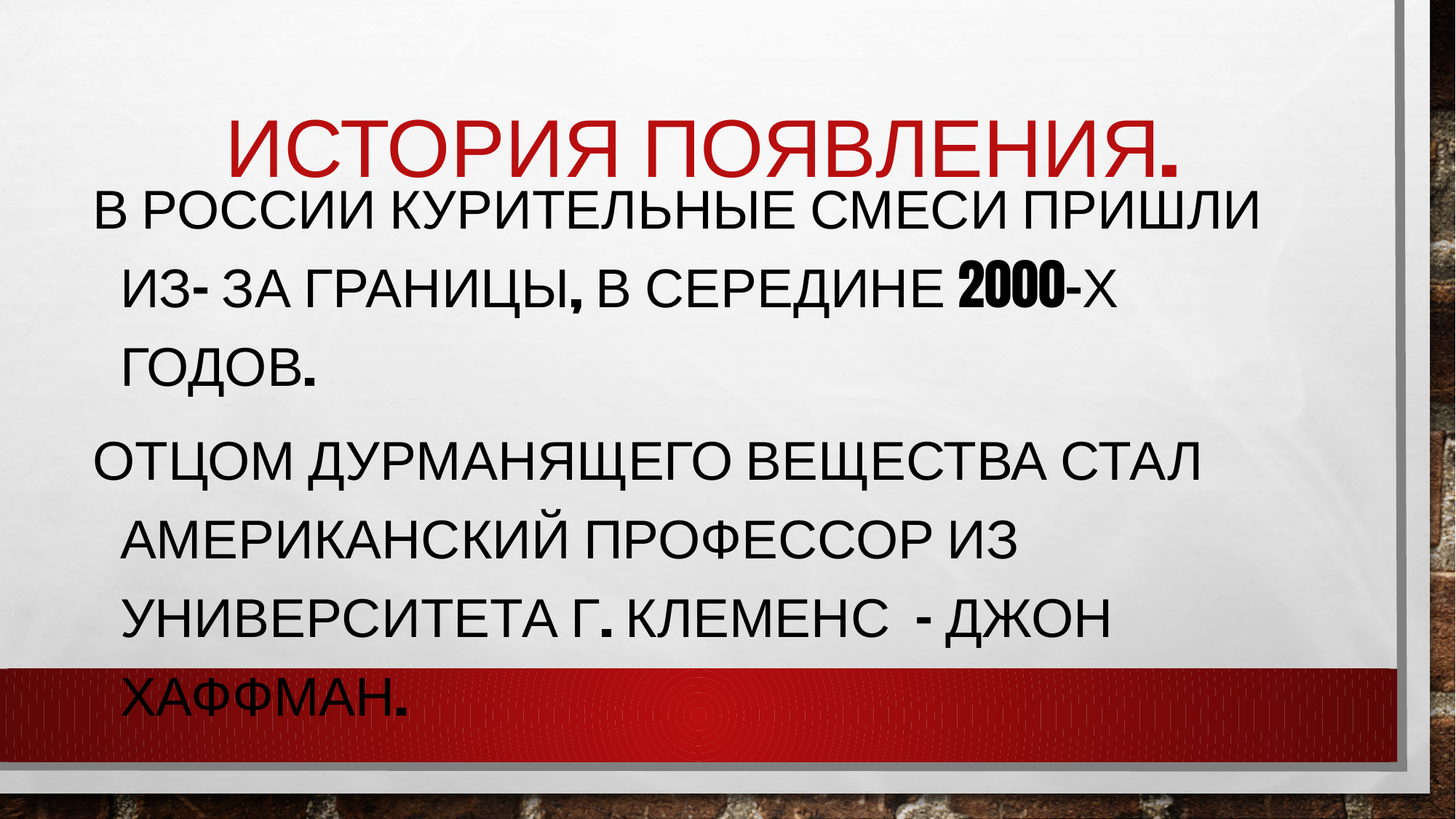

# История появления.
В России курительные смеси пришли из- за границы, в середине 2000-х годов.
Отцом дурманящего вещества стал американский профессор из университета г. Клеменс  - Джон  Хаффман.